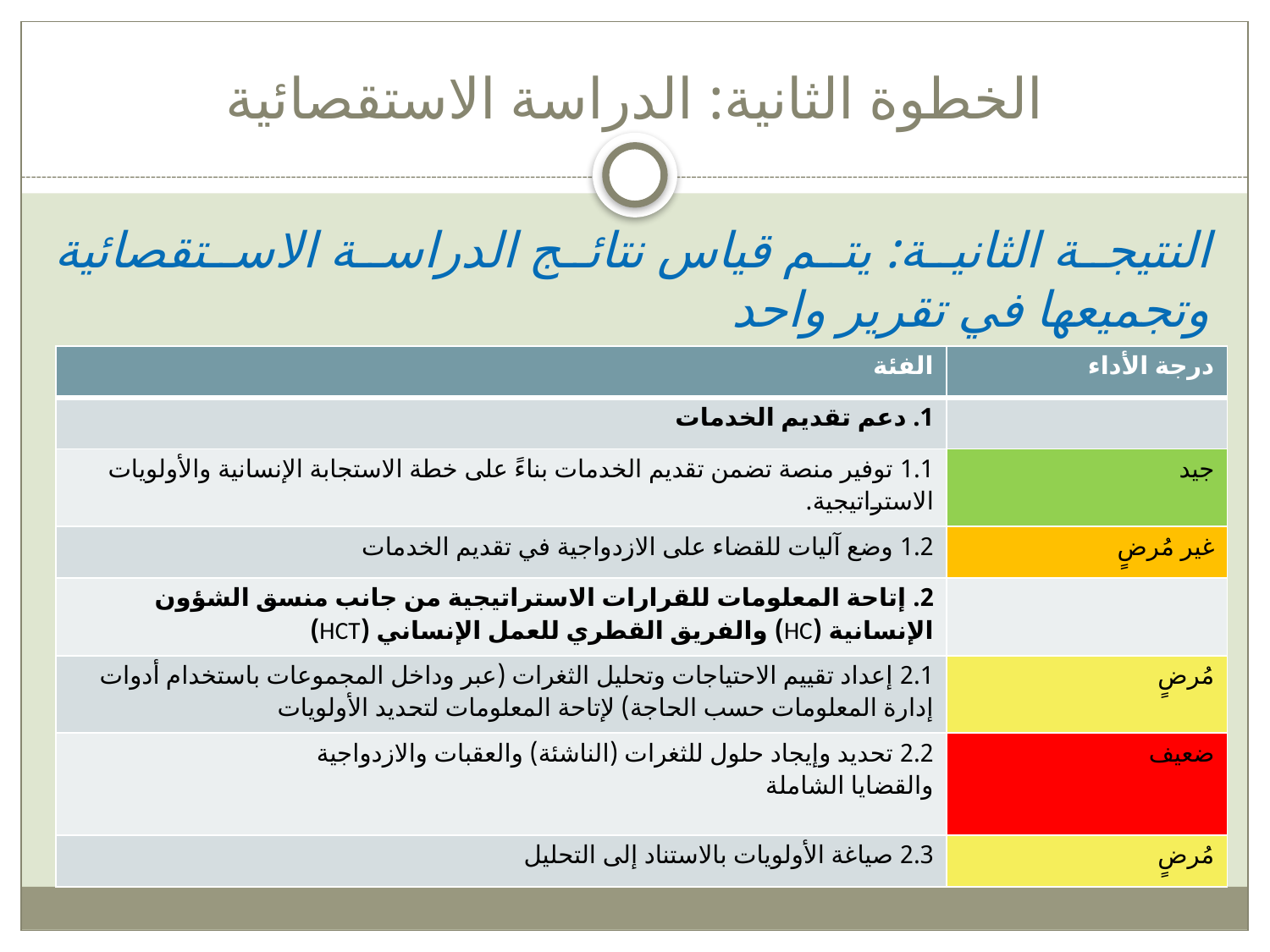

# الخطوة الثانية: الدراسة الاستقصائية
النتيجة الثانية: يتم قياس نتائج الدراسة الاستقصائية وتجميعها في تقرير واحد

| الفئة | درجة الأداء |
| --- | --- |
| 1. دعم تقديم الخدمات |  |
| 1.1 توفير منصة تضمن تقديم الخدمات بناءً على خطة الاستجابة الإنسانية والأولويات الاستراتيجية. | جيد |
| 1.2 وضع آليات للقضاء على الازدواجية في تقديم الخدمات | غير مُرضٍ |
| 2. إتاحة المعلومات للقرارات الاستراتيجية من جانب منسق الشؤون الإنسانية (HC) والفريق القطري للعمل الإنساني (HCT) |  |
| 2.1 إعداد تقييم الاحتياجات وتحليل الثغرات (عبر وداخل المجموعات باستخدام أدوات إدارة المعلومات حسب الحاجة) لإتاحة المعلومات لتحديد الأولويات | مُرضٍ |
| 2.2 تحديد وإيجاد حلول للثغرات (الناشئة) والعقبات والازدواجية والقضايا الشاملة | ضعيف |
| 2.3 صياغة الأولويات بالاستناد إلى التحليل | مُرضٍ |